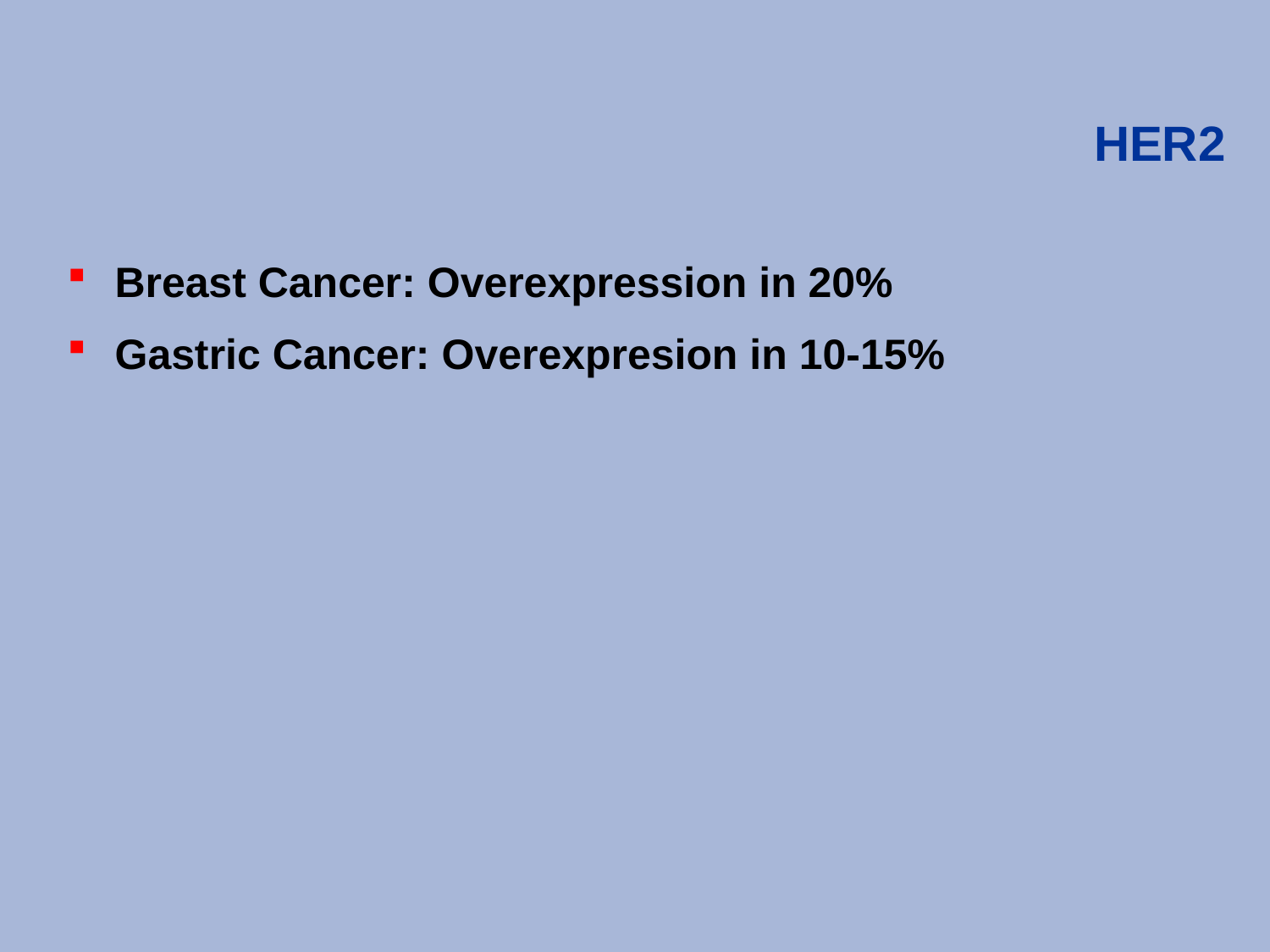

# HER2
Breast Cancer: Overexpression in 20%
Gastric Cancer: Overexpresion in 10-15%